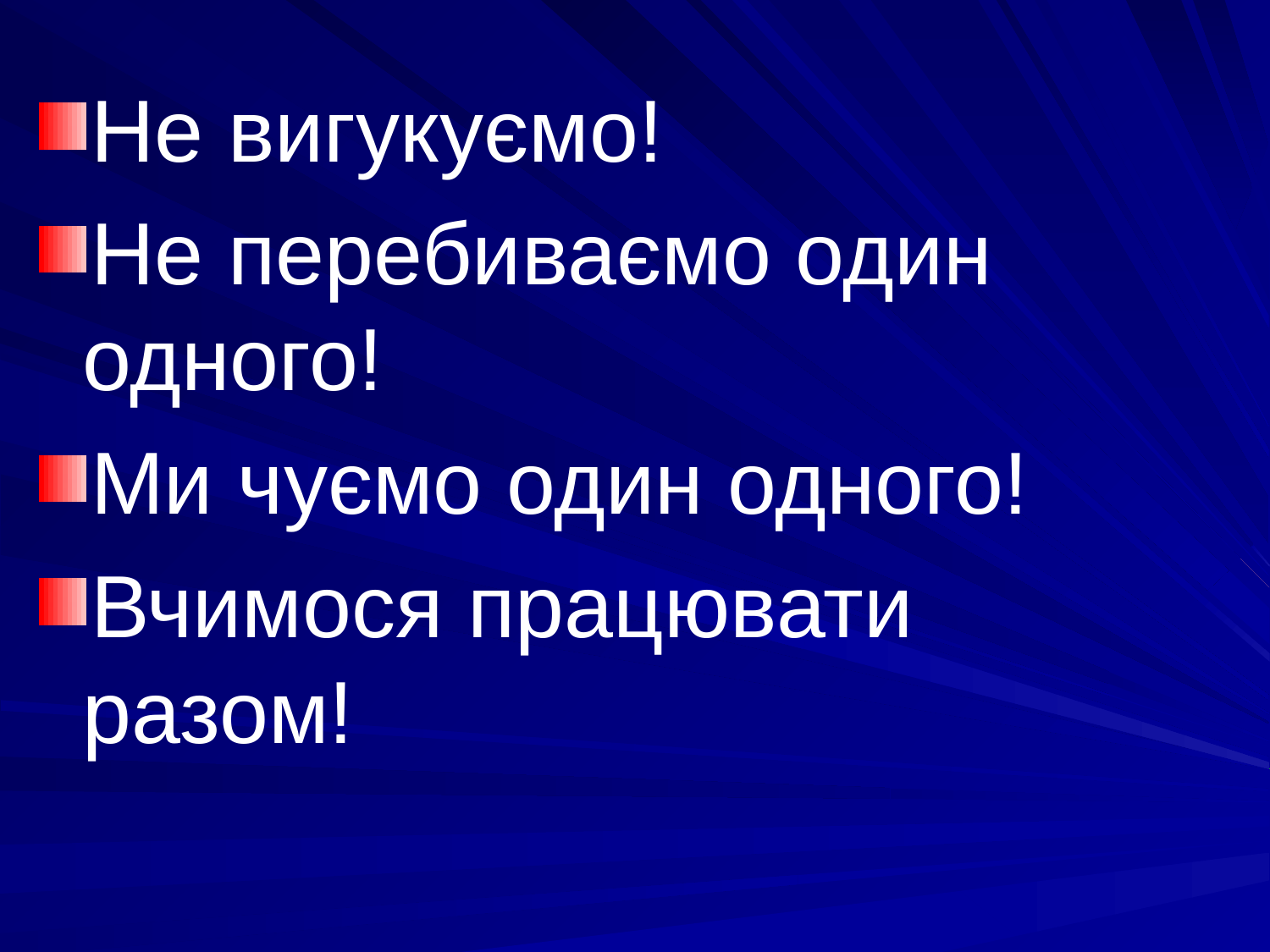

Не вигукуємо!
Не перебиваємо один одного!
Ми чуємо один одного!
Вчимося працювати разом!